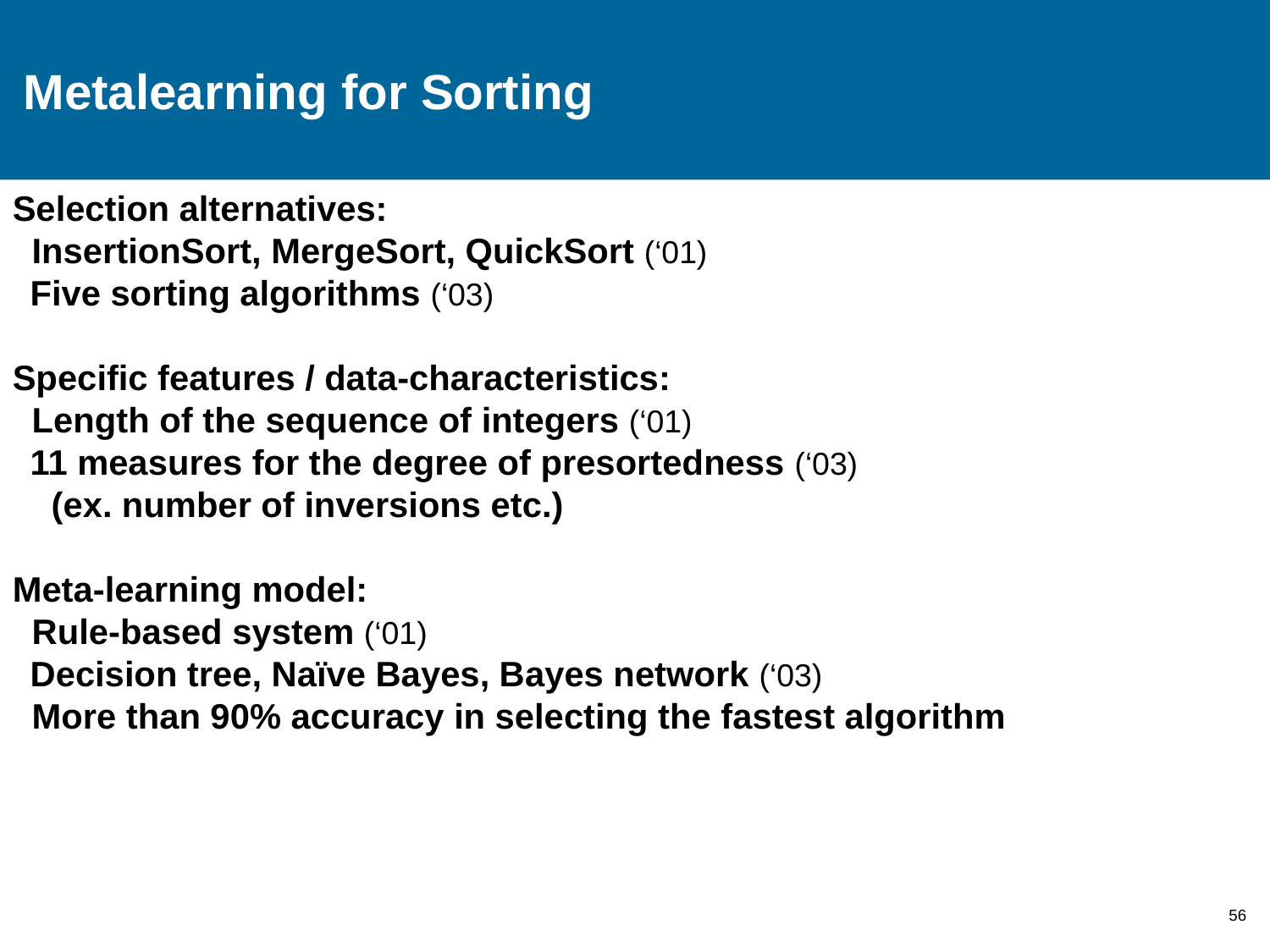

# Metalearning for Sorting
Selection alternatives:
  InsertionSort, MergeSort, QuickSort (‘01)
  Five sorting algorithms (‘03)

Specific features / data-characteristics:
  Length of the sequence of integers (‘01)
  11 measures for the degree of presortedness (‘03)
    (ex. number of inversions etc.)

Meta-learning model:
  Rule-based system (‘01)
  Decision tree, Naïve Bayes, Bayes network (‘03)
  More than 90% accuracy in selecting the fastest algorithm

56